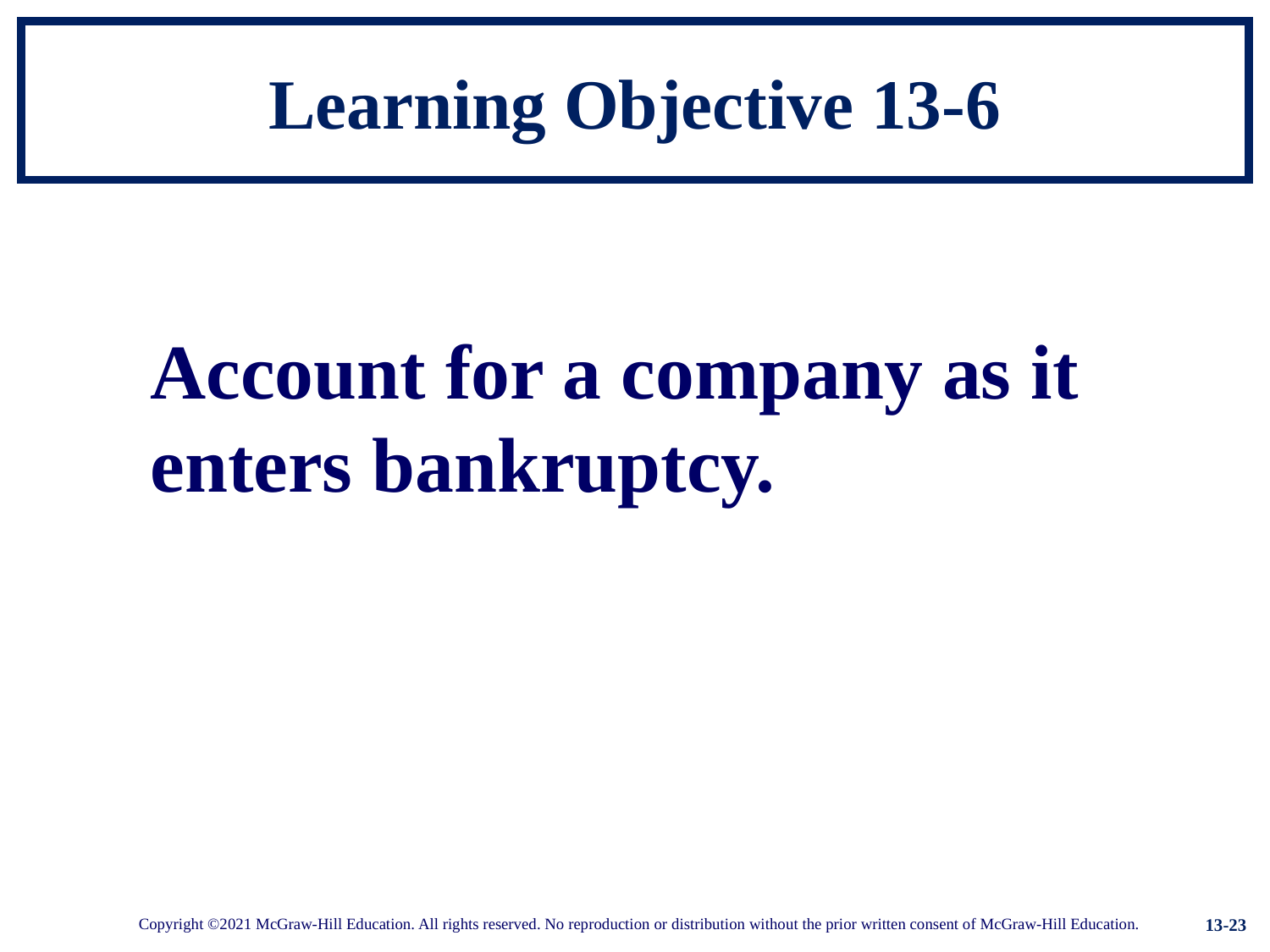

# Learning Objective 13-6

Account for a company as it enters bankruptcy.

13-23
Copyright ©2021 McGraw-Hill Education. All rights reserved. No reproduction or distribution without the prior written consent of McGraw-Hill Education.